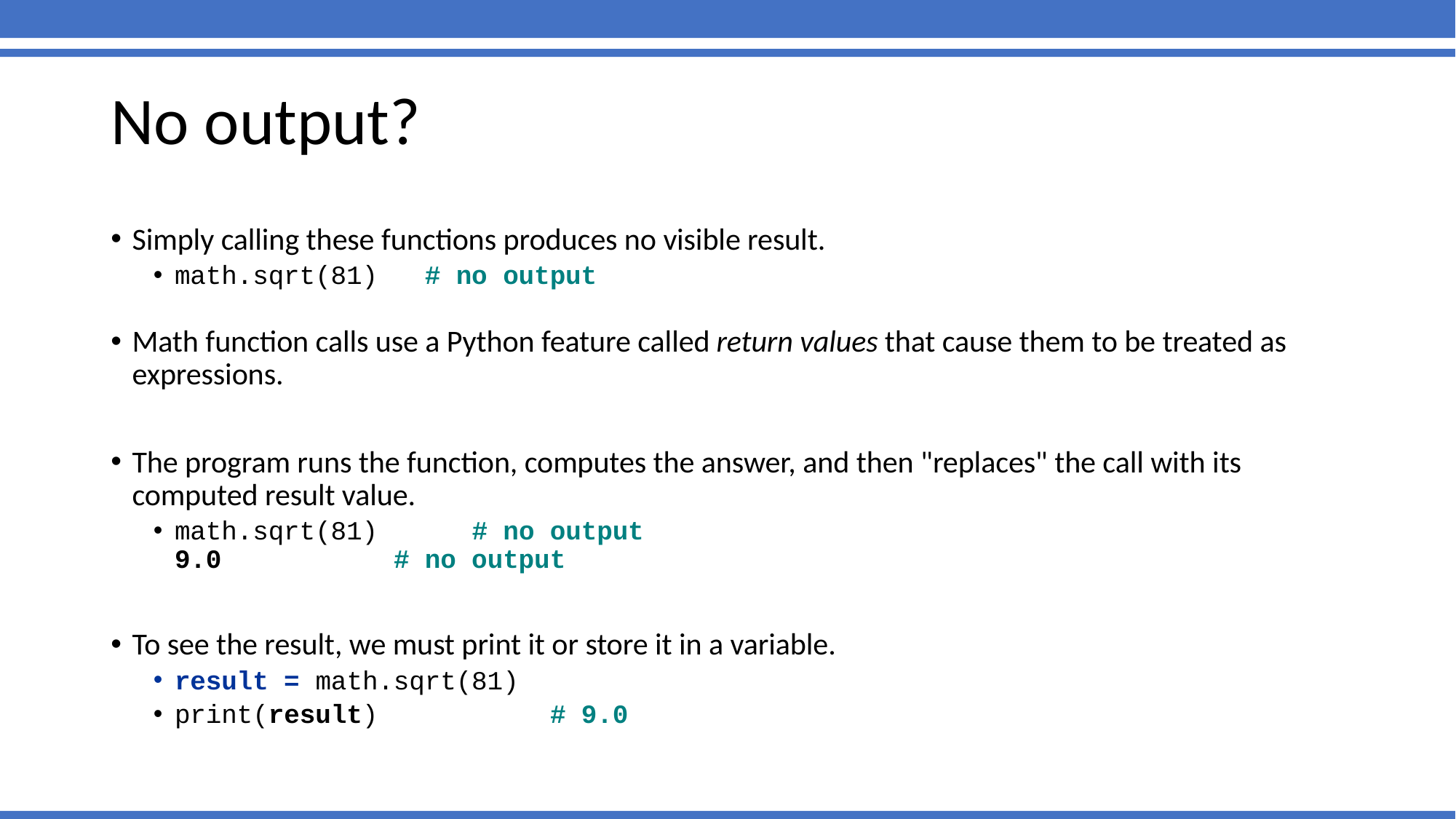

# No output?
Simply calling these functions produces no visible result.
math.sqrt(81)   # no output

Math function calls use a Python feature called return values that cause them to be treated as expressions.

The program runs the function, computes the answer, and then "replaces" the call with its computed result value.
math.sqrt(81)      # no output
9.0           # no output

To see the result, we must print it or store it in a variable.
result = math.sqrt(81)
print(result)           # 9.0